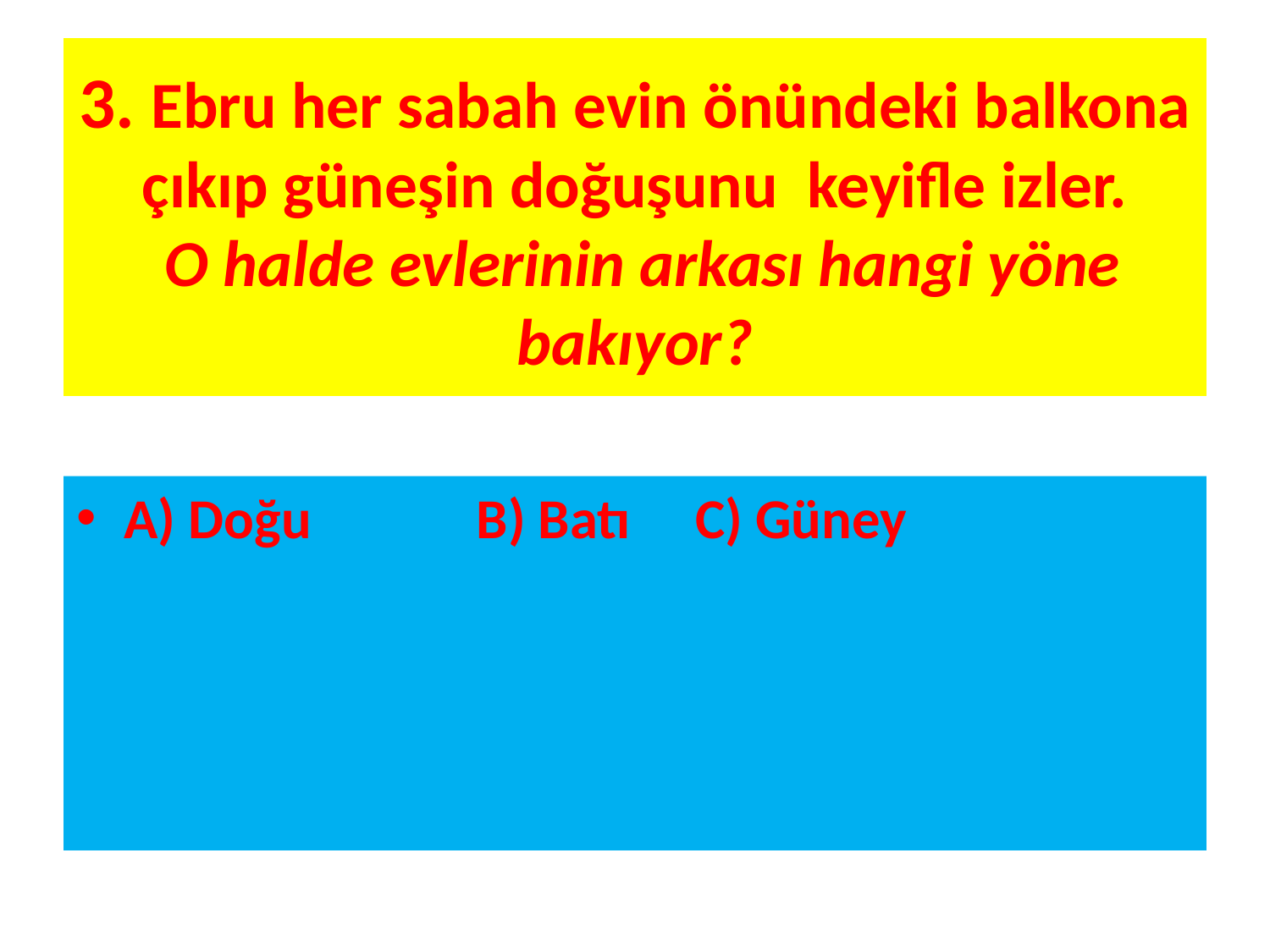

# 3. Ebru her sabah evin önündeki balkona çıkıp güneşin doğuşunu  keyifle izler.  O halde evlerinin arkası hangi yöne bakıyor?
A) Doğu             B) Batı	     C) Güney